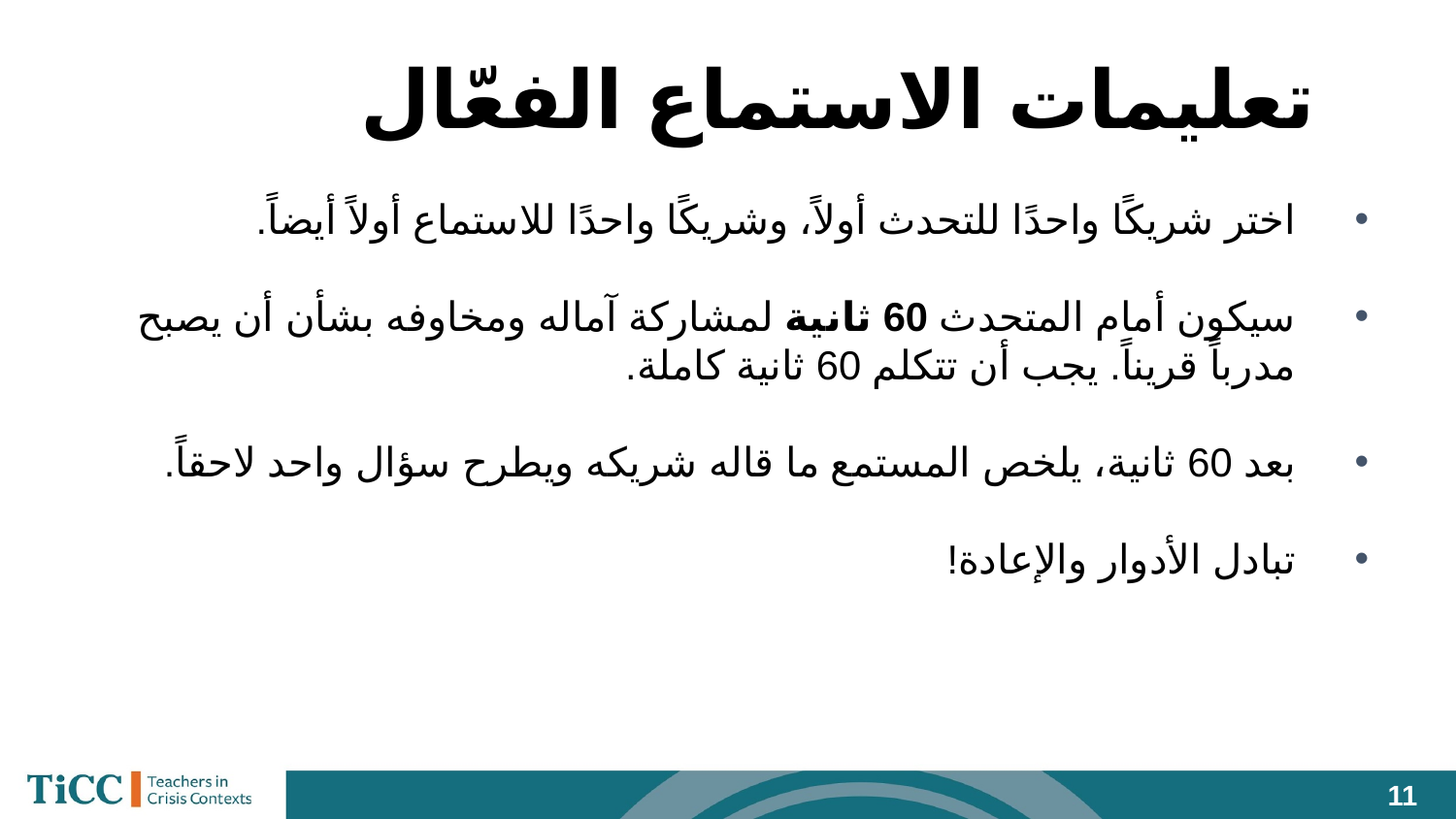

# تعليمات الاستماع الفعّال
اختر شريكًا واحدًا للتحدث أولاً، وشريكًا واحدًا للاستماع أولاً أيضاً.

سيكون أمام المتحدث 60 ثانية لمشاركة آماله ومخاوفه بشأن أن يصبح مدرباً قريناً. يجب أن تتكلم 60 ثانية كاملة.

بعد 60 ثانية، يلخص المستمع ما قاله شريكه ويطرح سؤال واحد لاحقاً.

تبادل الأدوار والإعادة!
11